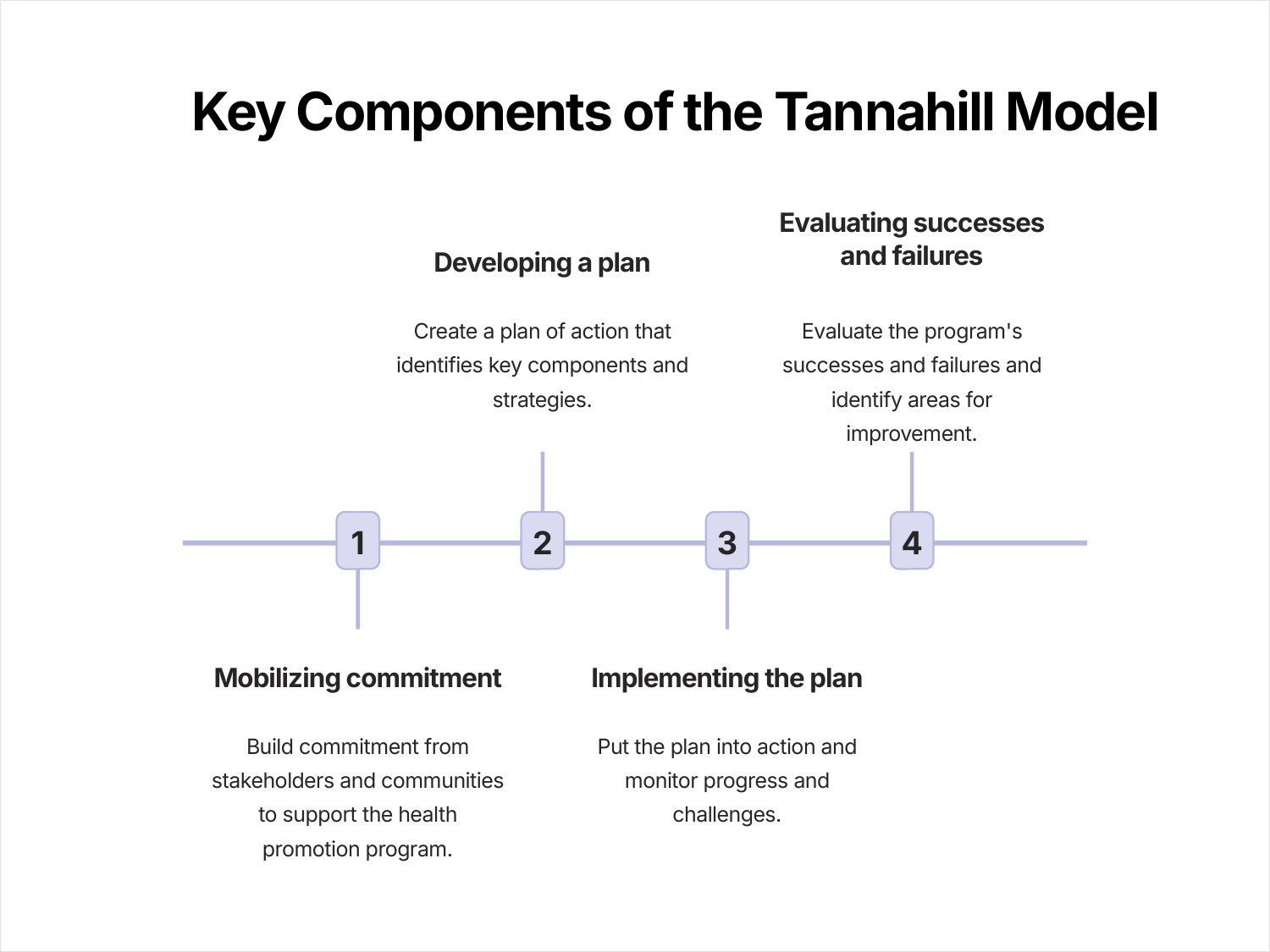

Key Components of the Tannahill Model
Evaluating successes and failures
Developing a plan
Create a plan of action that identifies key components and strategies.
Evaluate the program's successes and failures and identify areas for improvement.

1
2
3
4

Mobilizing commitment
Implementing the plan
Build commitment from stakeholders and communities to support the health promotion program.
Put the plan into action and monitor progress and challenges.